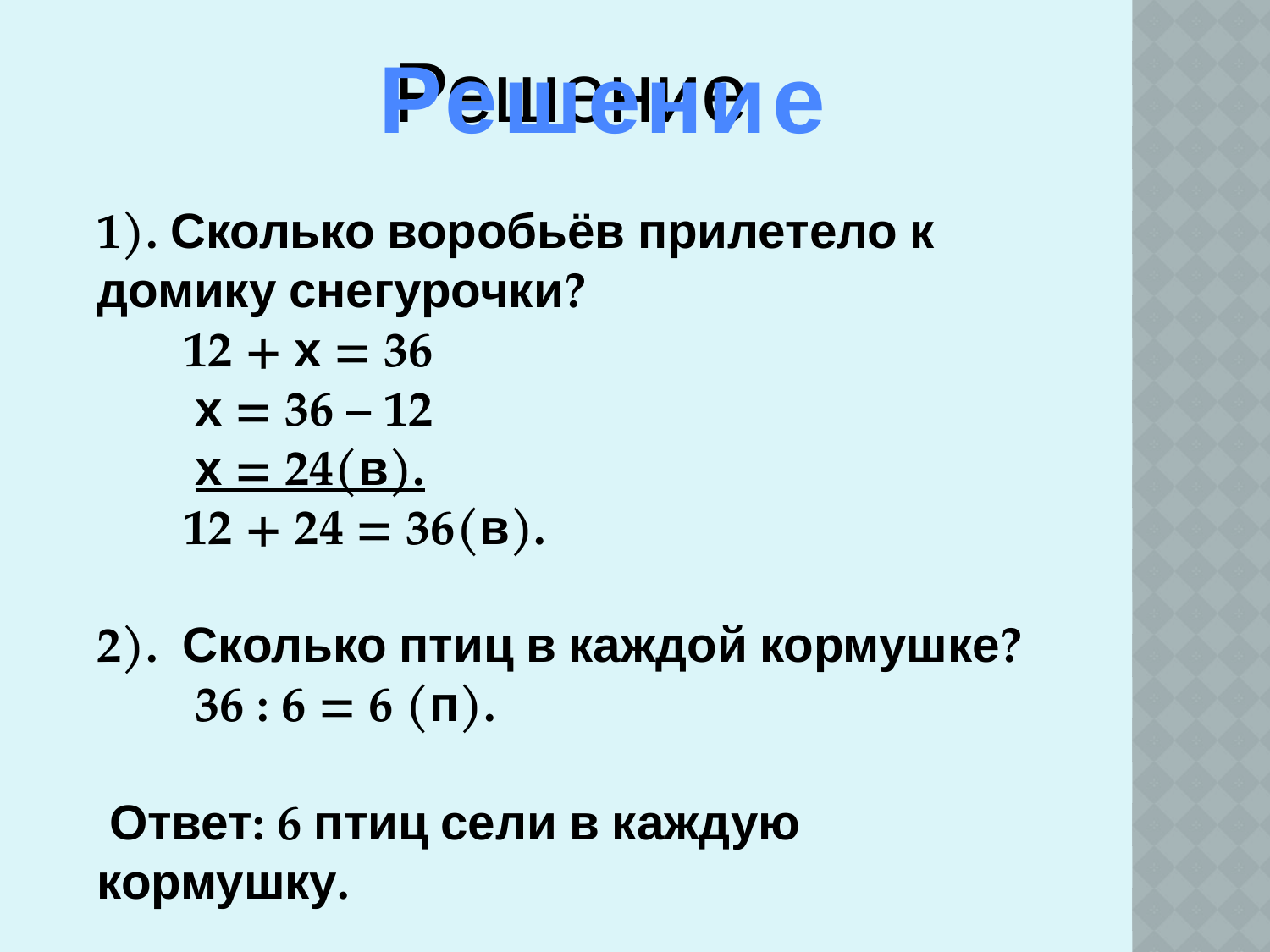

Решение

1). Сколько воробьёв прилетело к домику снегурочки?
       12 + х = 36
        х = 36 – 12
        х = 24(в).
       12 + 24 = 36(в).

2).  Сколько птиц в каждой кормушке?
        36 : 6 = 6 (п).

 Ответ: 6 птиц сели в каждую кормушку.

Решение

#